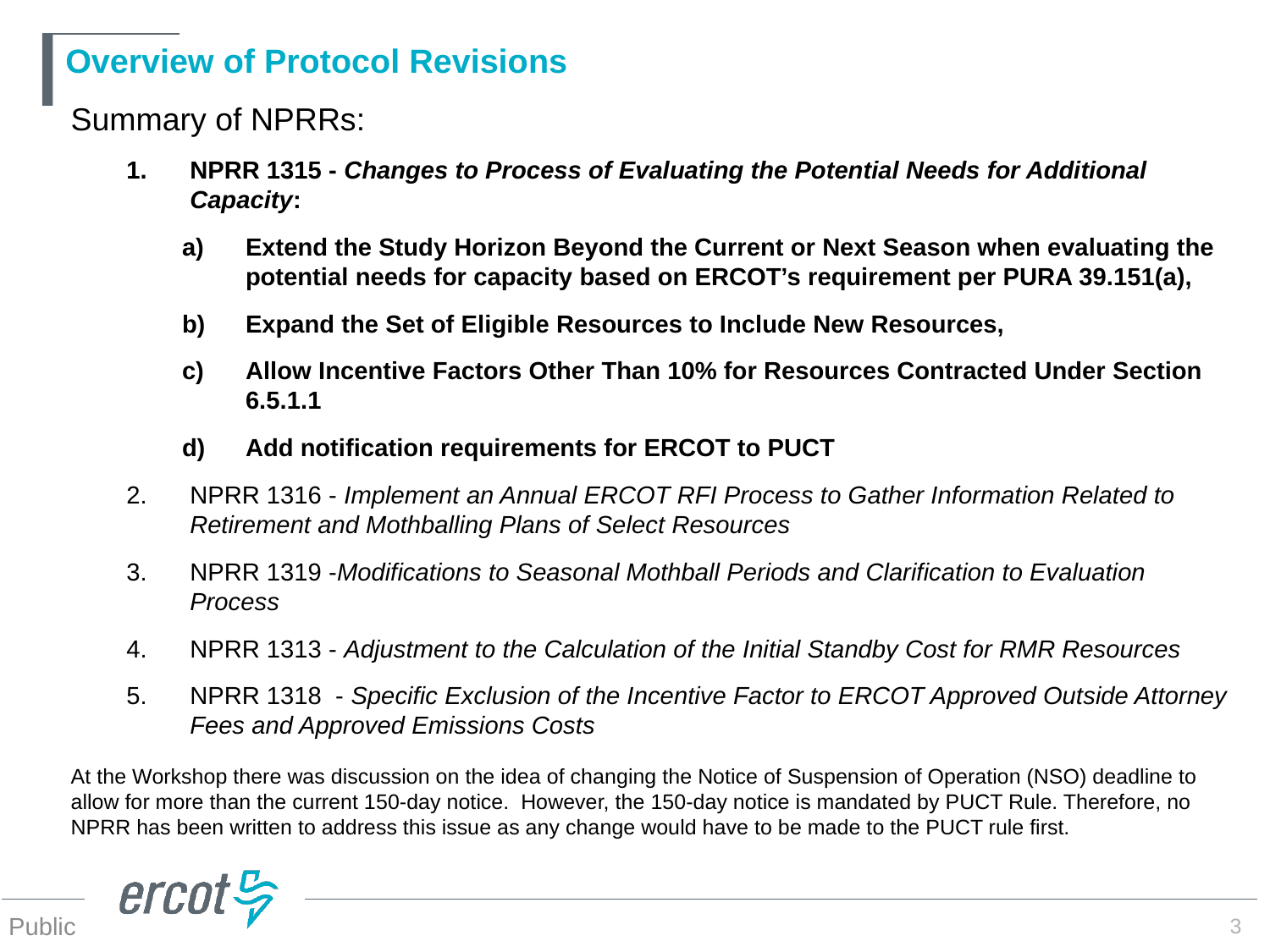

# Overview of Protocol Revisions
Summary of NPRRs:
NPRR 1315 - Changes to Process of Evaluating the Potential Needs for Additional Capacity:
Extend the Study Horizon Beyond the Current or Next Season when evaluating the potential needs for capacity based on ERCOT’s requirement per PURA 39.151(a),
Expand the Set of Eligible Resources to Include New Resources,
Allow Incentive Factors Other Than 10% for Resources Contracted Under Section 6.5.1.1
Add notification requirements for ERCOT to PUCT
NPRR 1316 - Implement an Annual ERCOT RFI Process to Gather Information Related to Retirement and Mothballing Plans of Select Resources
NPRR 1319 -Modifications to Seasonal Mothball Periods and Clarification to Evaluation Process
NPRR 1313 - Adjustment to the Calculation of the Initial Standby Cost for RMR Resources
NPRR 1318  - Specific Exclusion of the Incentive Factor to ERCOT Approved Outside Attorney Fees and Approved Emissions Costs

At the Workshop there was discussion on the idea of changing the Notice of Suspension of Operation (NSO) deadline to allow for more than the current 150-day notice.  However, the 150-day notice is mandated by PUCT Rule. Therefore, no NPRR has been written to address this issue as any change would have to be made to the PUCT rule first.

3